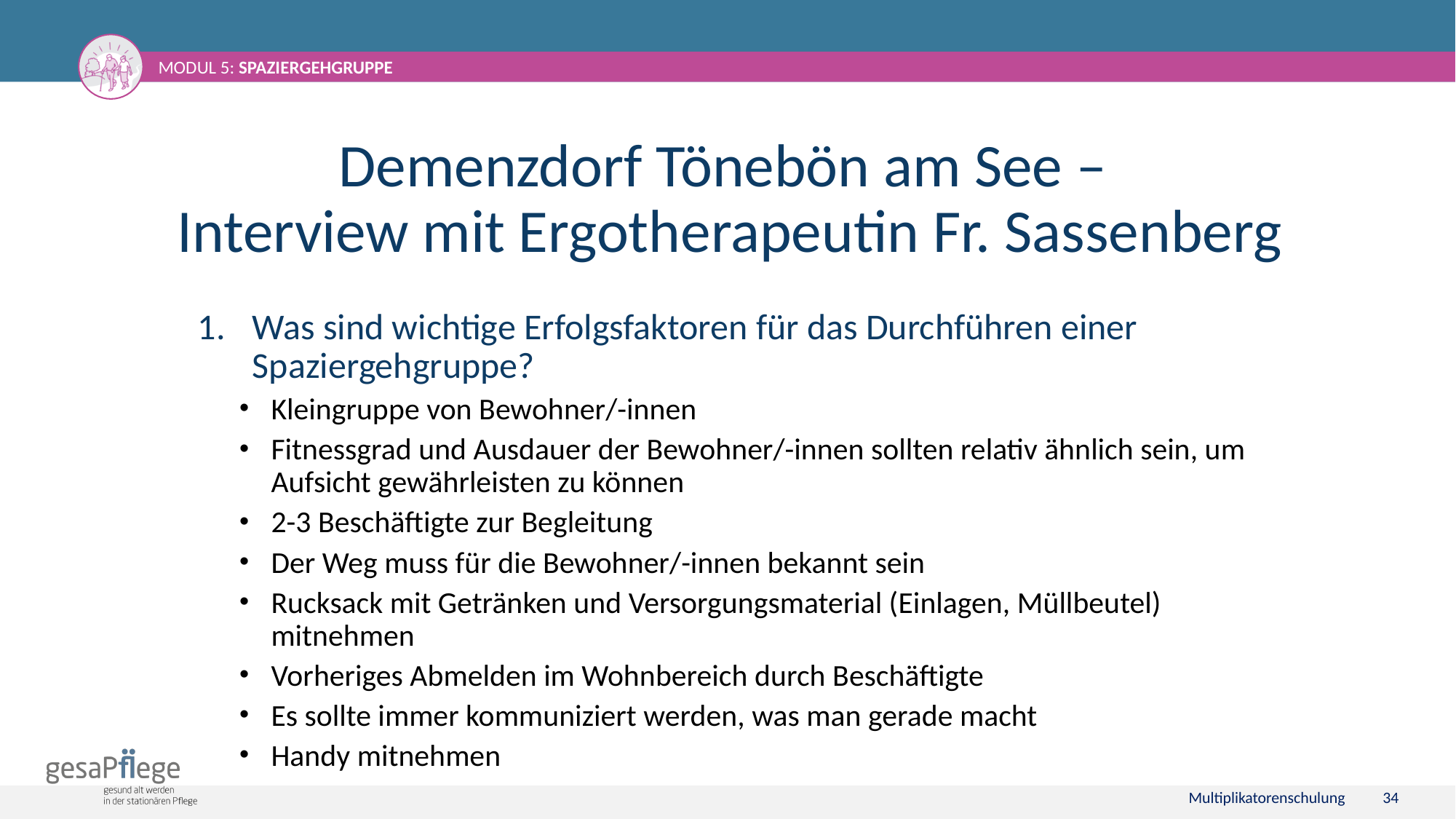

# Demenzdorf Tönebön am See – Interview mit Ergotherapeutin Fr. Sassenberg
Was sind wichtige Erfolgsfaktoren für das Durchführen einer Spaziergehgruppe?
Kleingruppe von Bewohner/-innen
Fitnessgrad und Ausdauer der Bewohner/-innen sollten relativ ähnlich sein, um Aufsicht gewährleisten zu können
2-3 Beschäftigte zur Begleitung
Der Weg muss für die Bewohner/-innen bekannt sein
Rucksack mit Getränken und Versorgungsmaterial (Einlagen, Müllbeutel) mitnehmen
Vorheriges Abmelden im Wohnbereich durch Beschäftigte
Es sollte immer kommuniziert werden, was man gerade macht
Handy mitnehmen

Multiplikatorenschulung
34